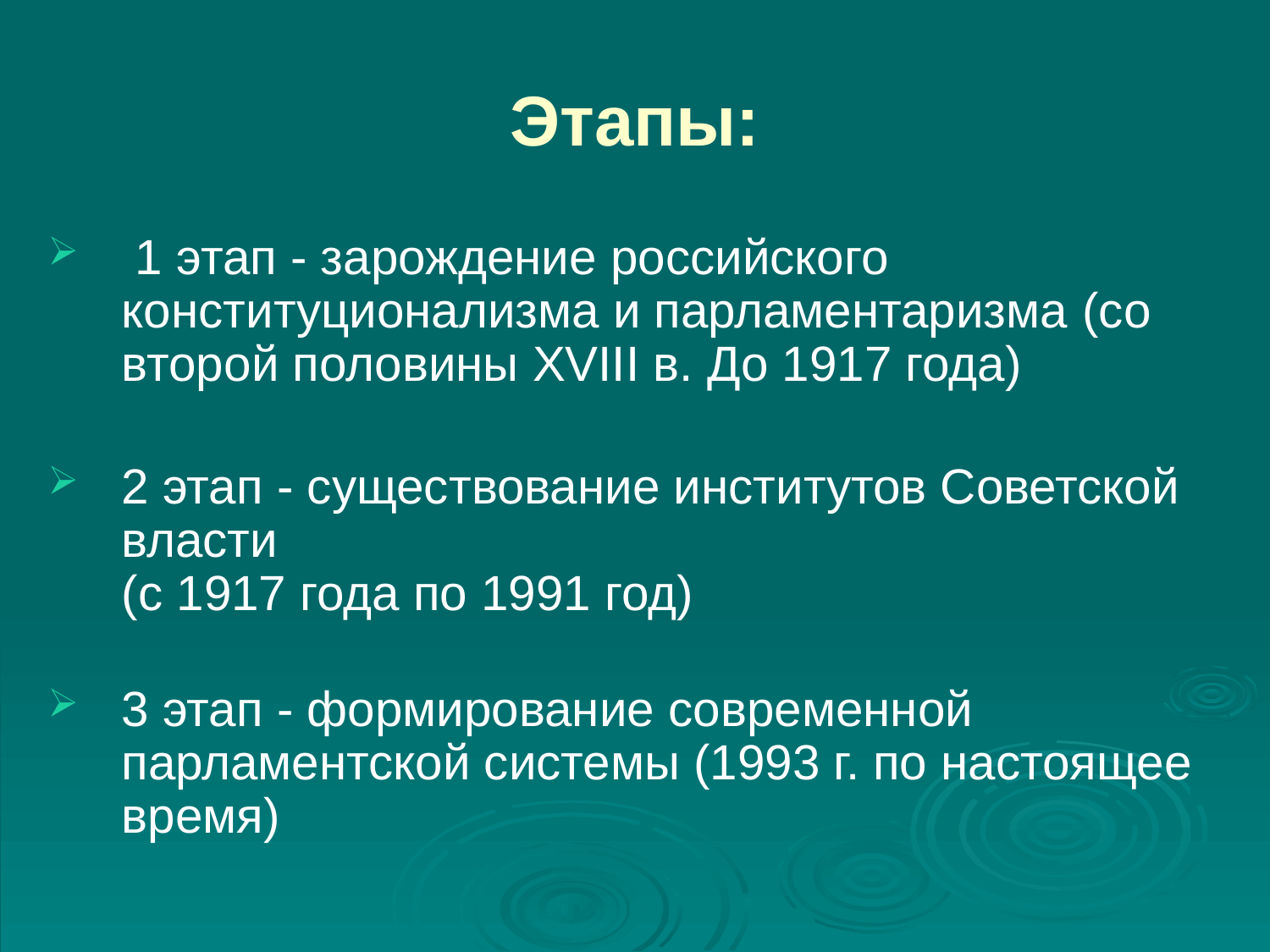

# Этапы:
 1 этап - зарождение российского конституционализма и парламентаризма (со второй половины XVIII в. До 1917 года)
2 этап - существование институтов Советской власти
(с 1917 года по 1991 год)
3 этап - формирование современной парламентской системы (1993 г. по настоящее время)